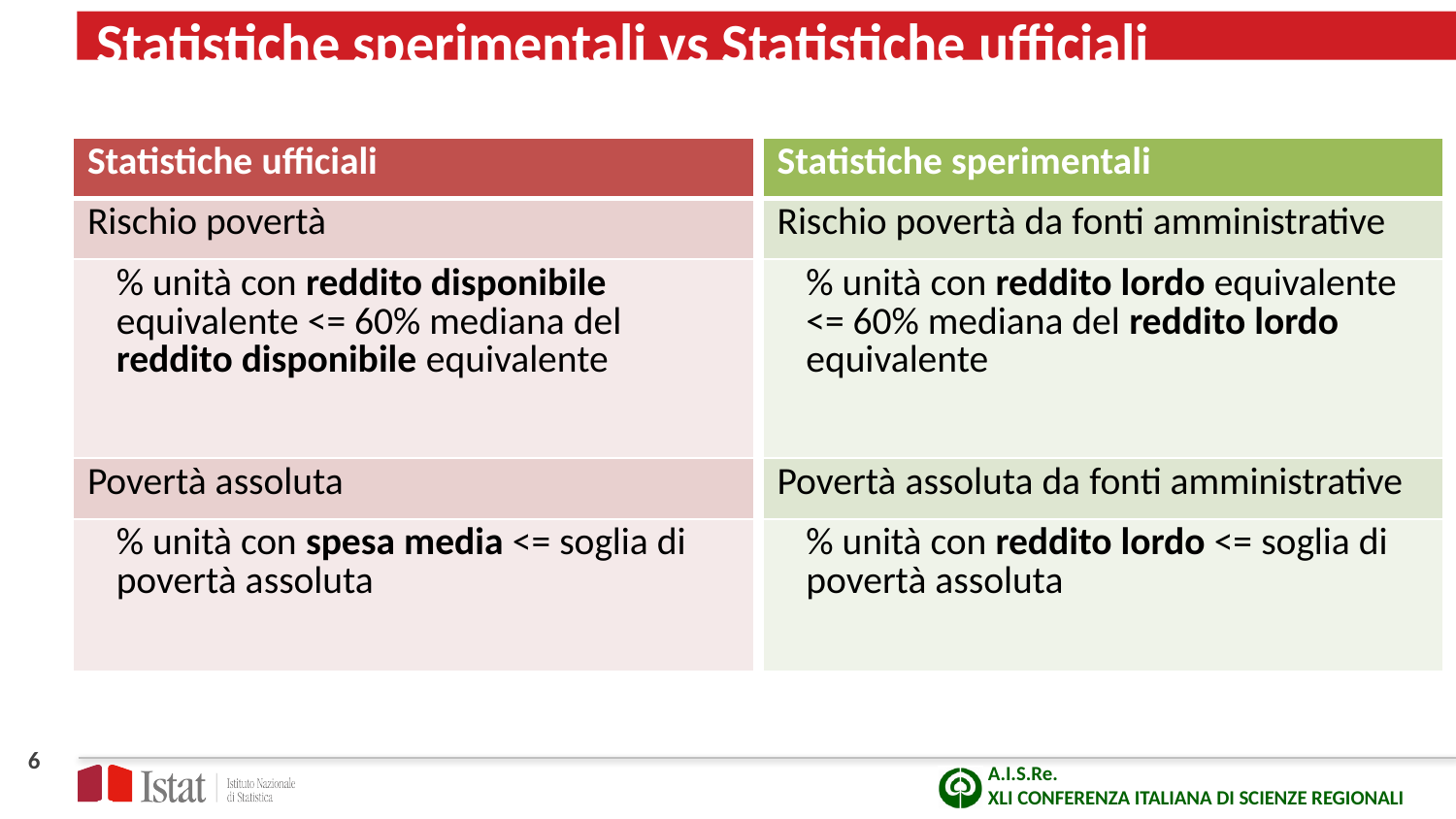

# Statistiche sperimentali vs Statistiche ufficiali
| Statistiche ufficiali |
| --- |
| Rischio povertà |
| % unità con reddito disponibile equivalente <= 60% mediana del reddito disponibile equivalente |
| Povertà assoluta |
| % unità con spesa media <= soglia di povertà assoluta |
| Statistiche sperimentali |
| --- |
| Rischio povertà da fonti amministrative |
| % unità con reddito lordo equivalente <= 60% mediana del reddito lordo equivalente |
| Povertà assoluta da fonti amministrative |
| % unità con reddito lordo <= soglia di povertà assoluta |
6